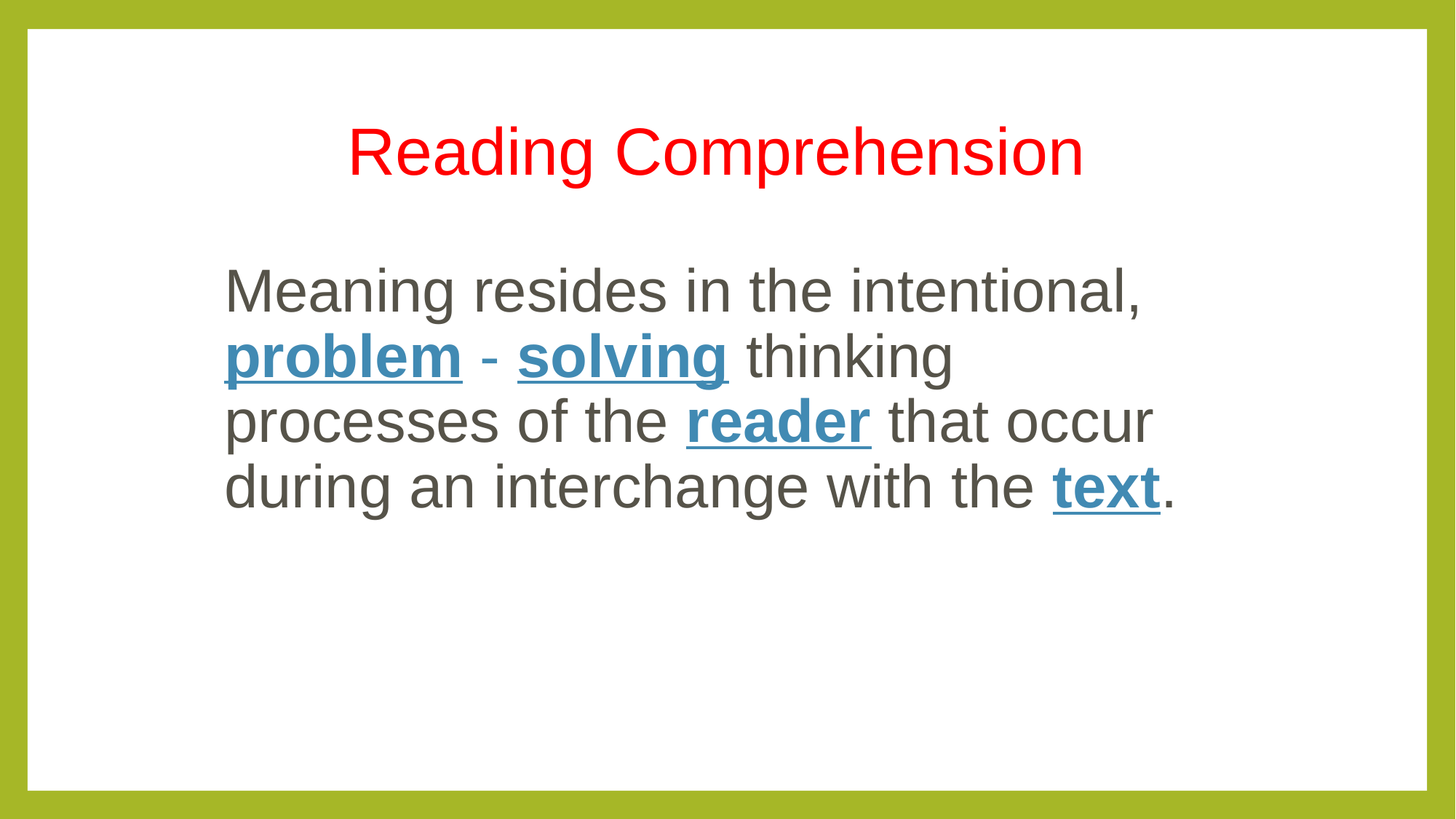

# Reading Comprehension
Meaning resides in the intentional, problem - solving thinking processes of the reader that occur during an interchange with the text.